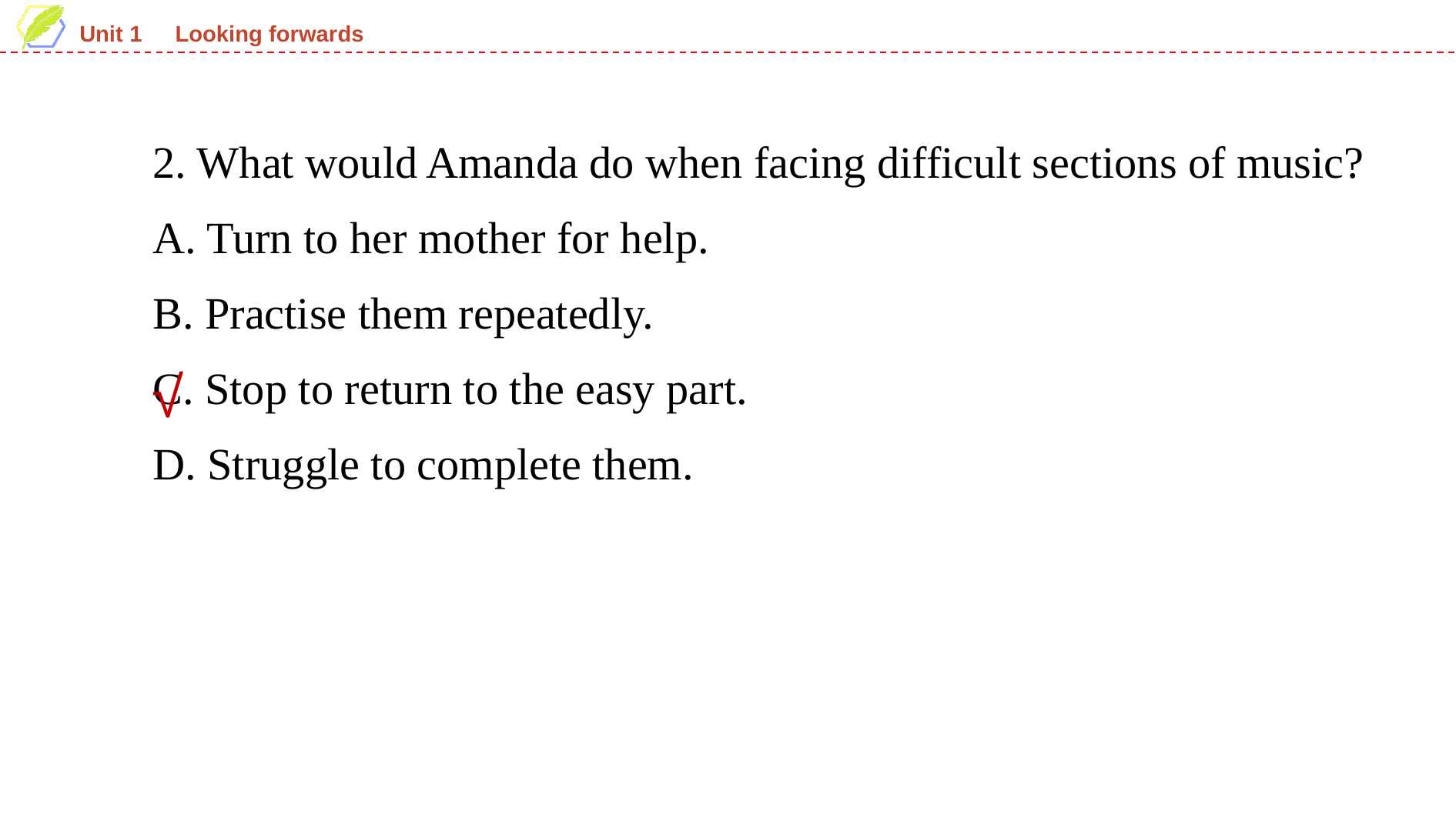

2. What would Amanda do when facing difficult sections of music?
A. Turn to her mother for help.
B. Practise them repeatedly.
C. Stop to return to the easy part.
D. Struggle to complete them.
√